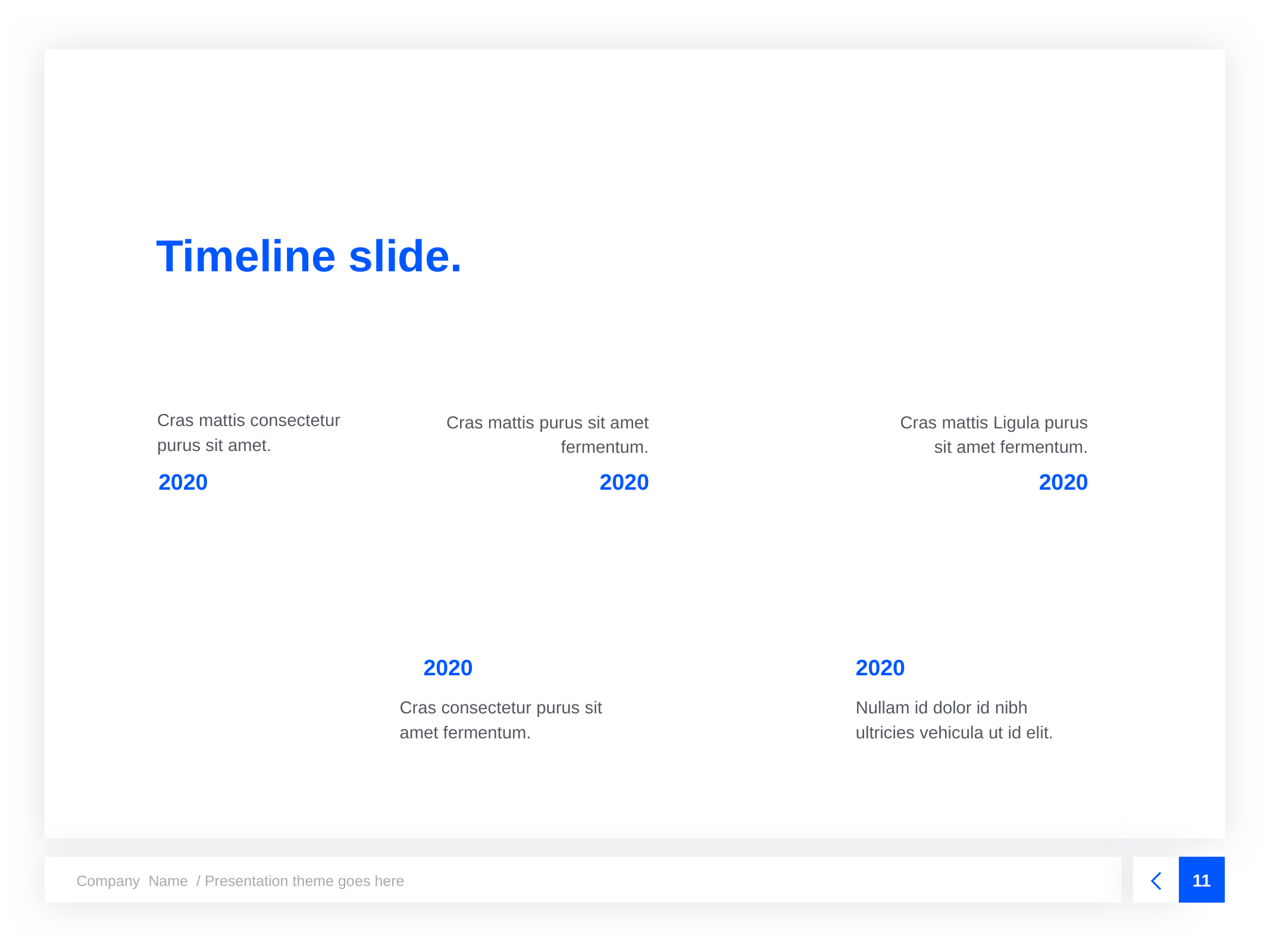

# Timeline slide.

Cras mattis consectetur purus sit amet.
Cras mattis purus sit amet fermentum.
Cras mattis Ligula purus sit amet fermentum.

2020
2020
2020

2020
2020
Cras consectetur purus sit amet fermentum.
Nullam id dolor id nibh ultricies vehicula ut id elit.
11
Company  Name  / Presentation theme goes here